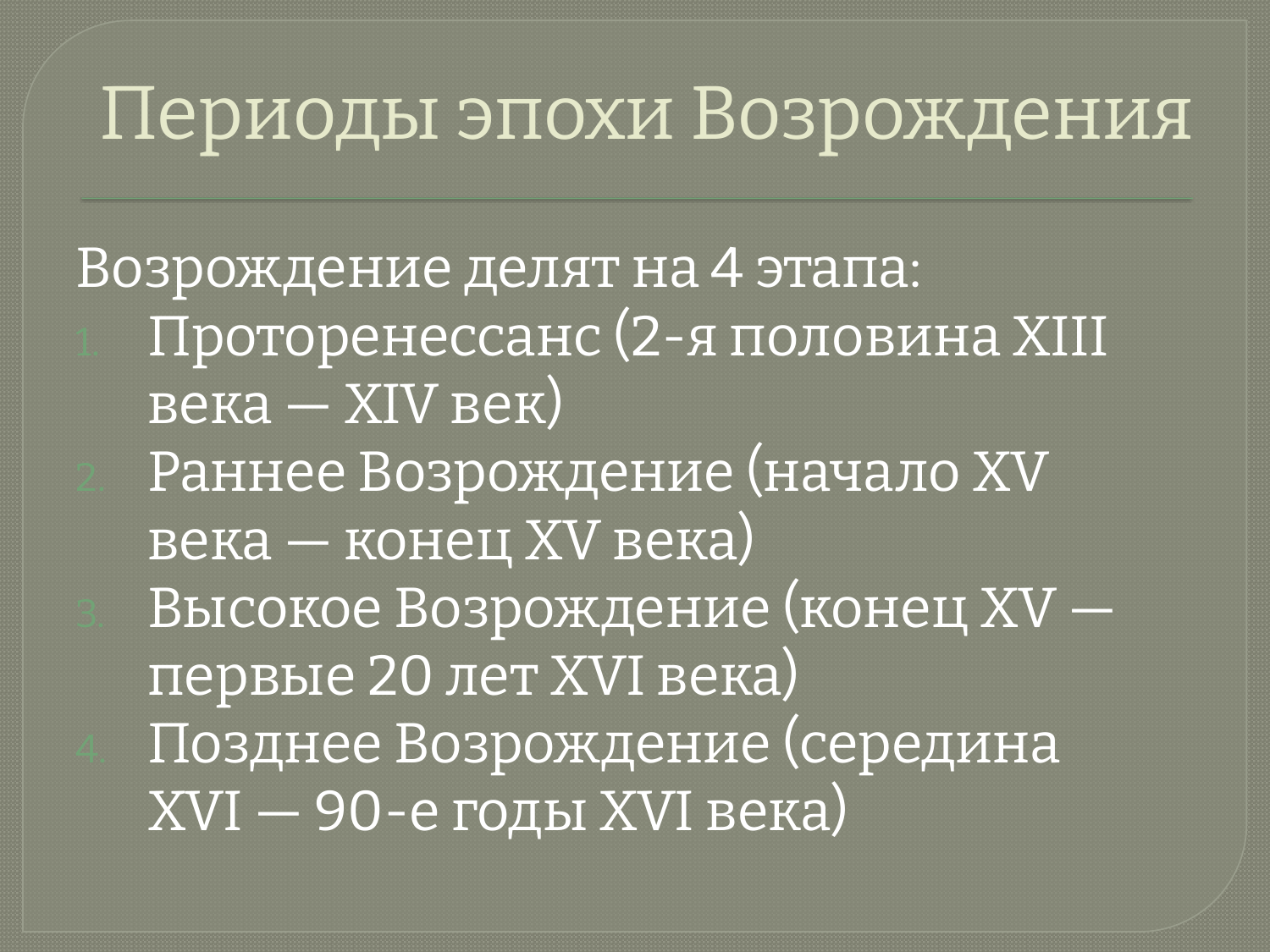

# Периоды эпохи Возрождения
Возрождение делят на 4 этапа:
Проторенессанс (2-я половина XIII века — XIV век)
Раннее Возрождение (начало XV века — конец XV века)
Высокое Возрождение (конец XV — первые 20 лет XVI века)
Позднее Возрождение (середина XVI — 90-е годы XVI века)